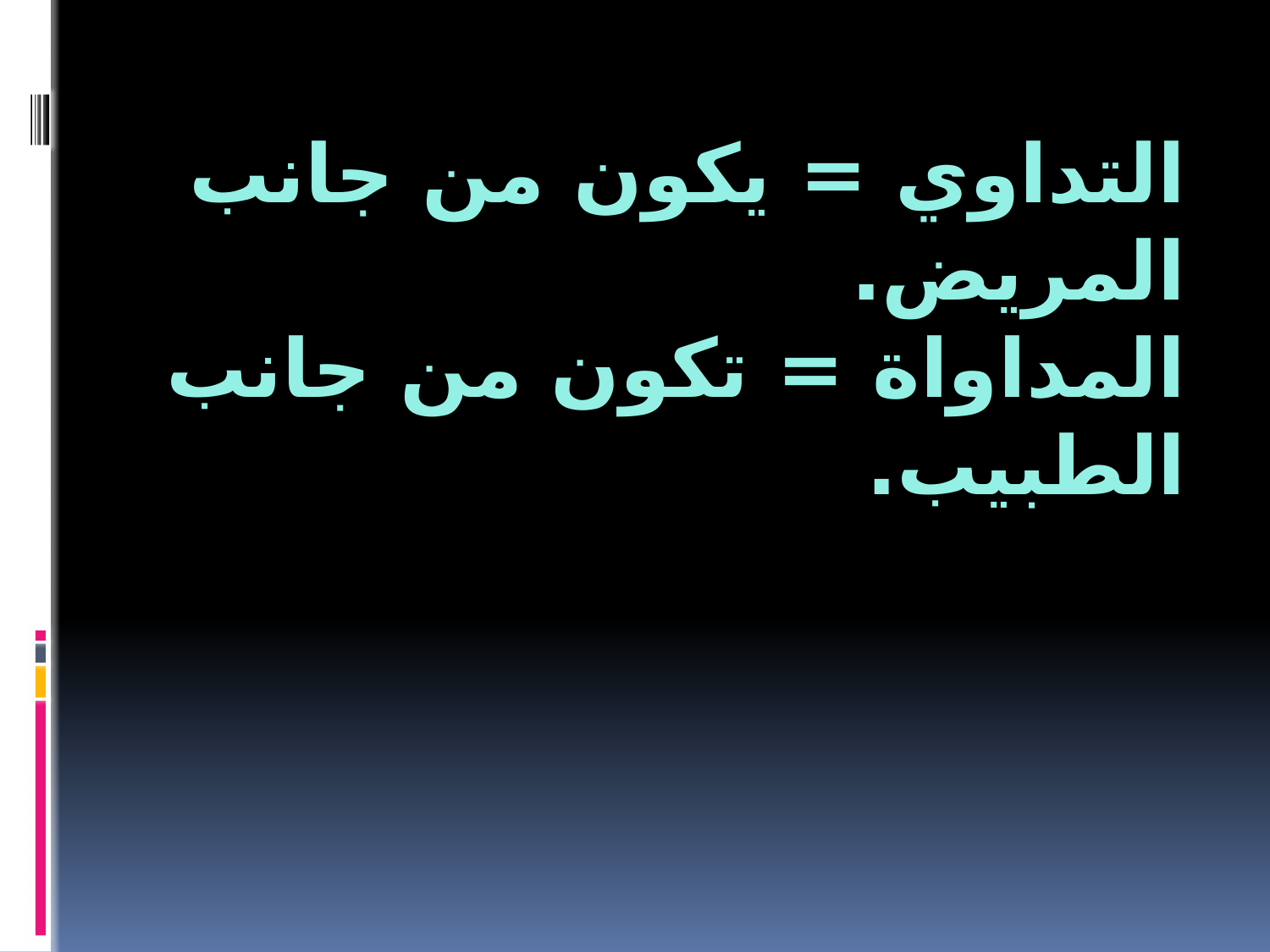

التداوي = يكون من جانب المريض.
المداواة = تكون من جانب الطبيب.